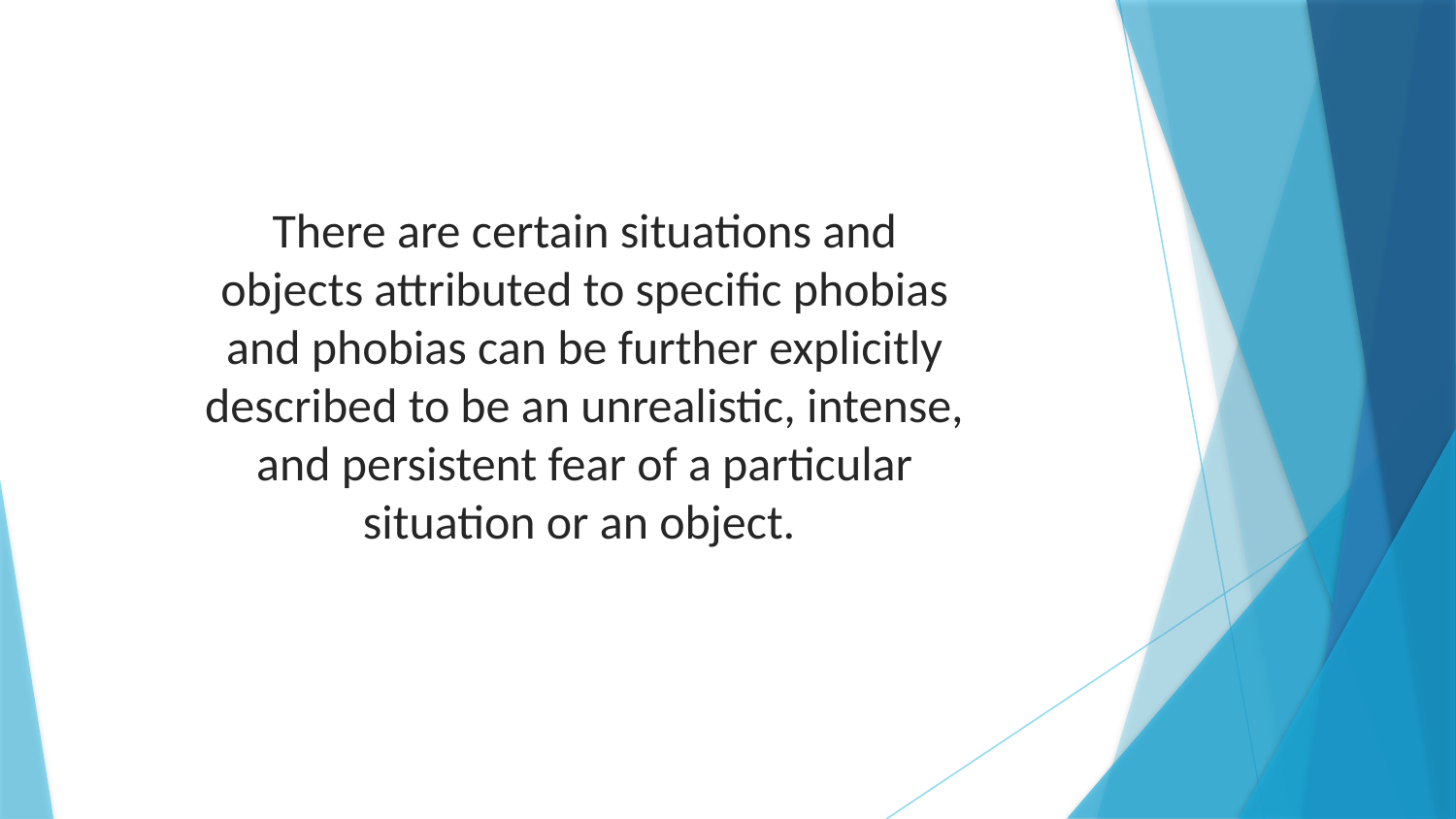

There are certain situations and objects attributed to specific phobias and phobias can be further explicitly described to be an unrealistic, intense, and persistent fear of a particular situation or an object.